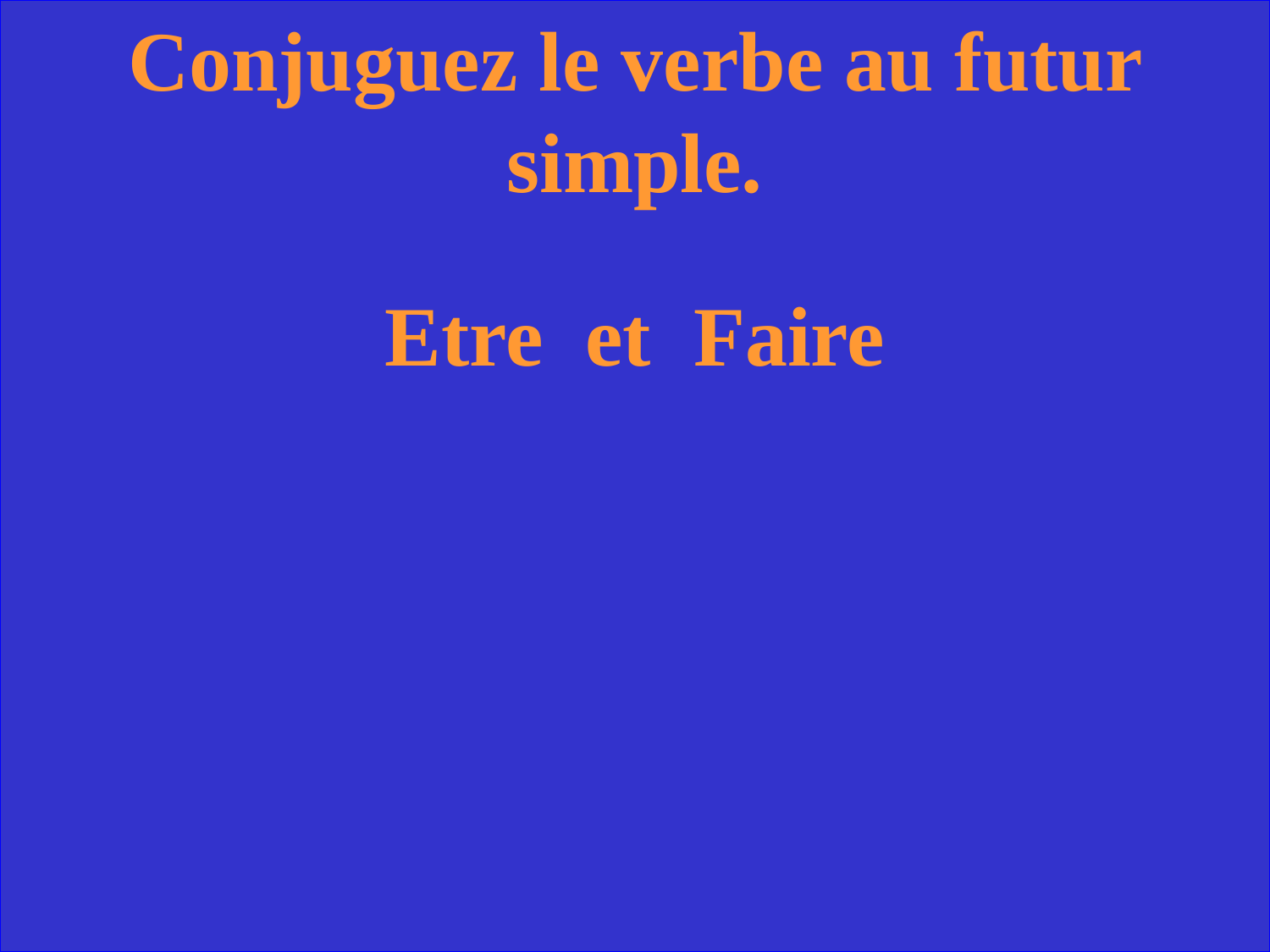

Conjuguez le verbe au futur simple.
Etre  et  Faire